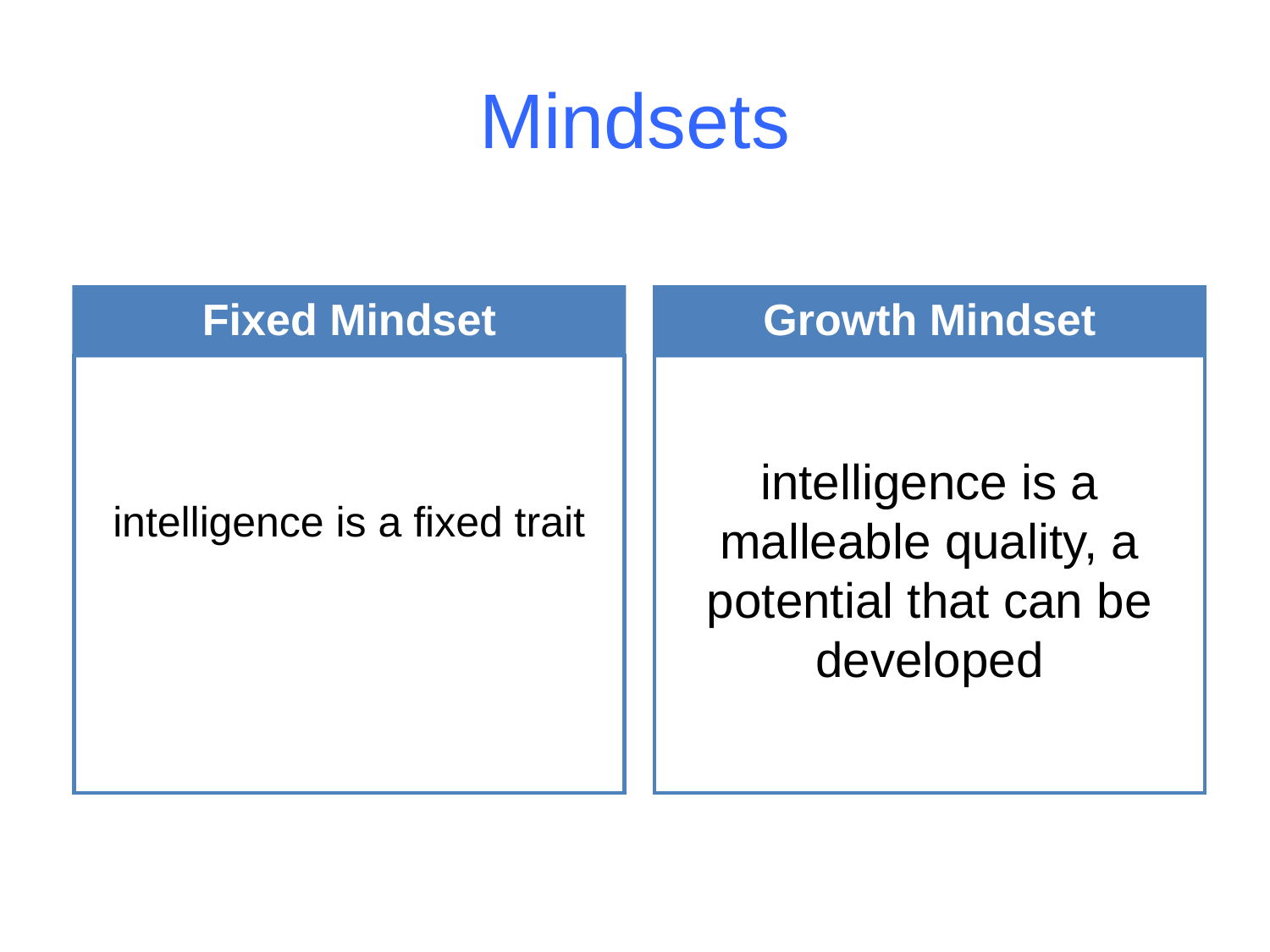

# Mindsets
Fixed Mindset
Growth Mindset
intelligence is a fixed trait
intelligence is a malleable quality, a potential that can be developed